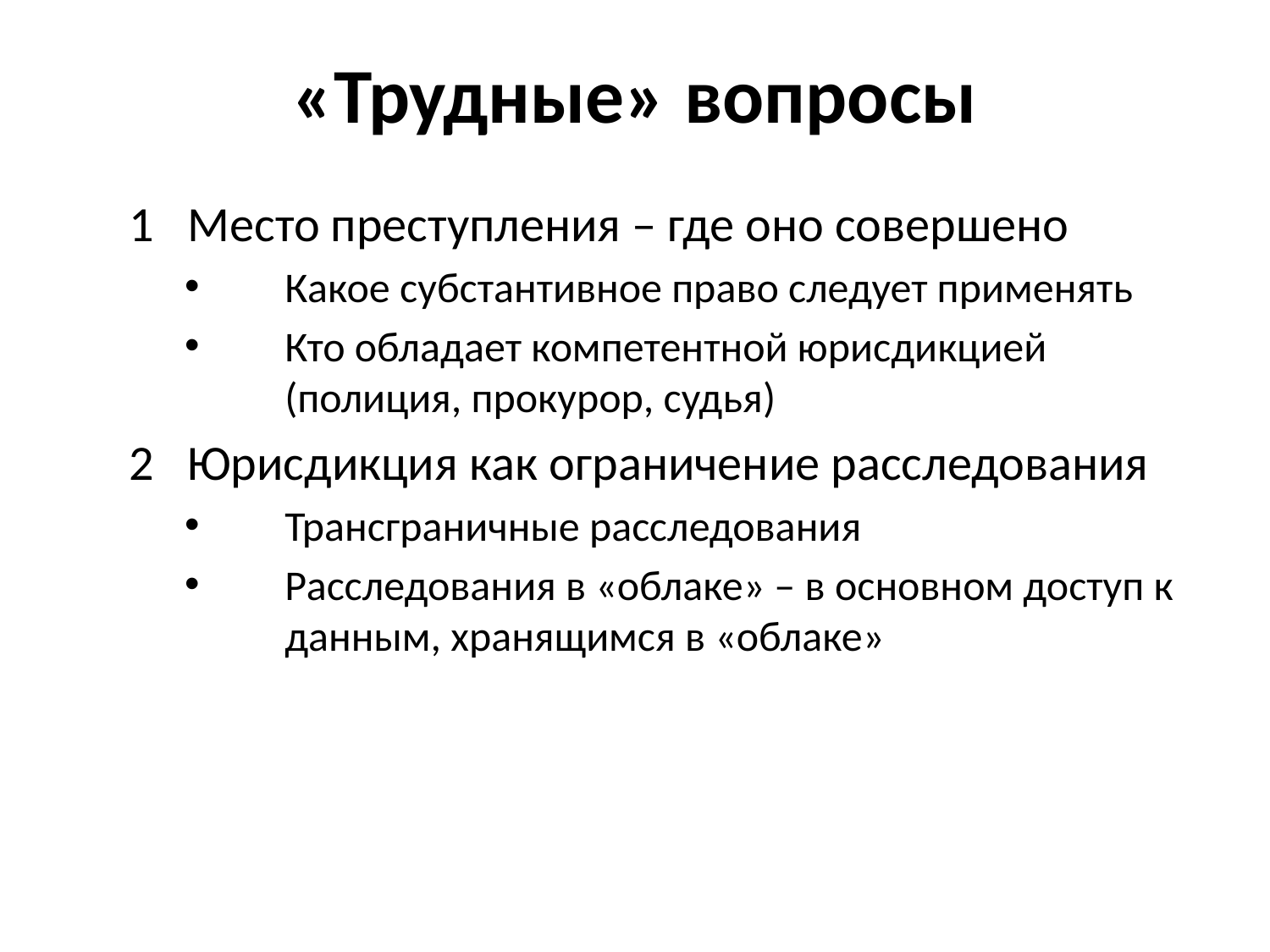

# «Трудные» вопросы
1   Место преступления – где оно совершено
Какое субстантивное право следует применять
Кто обладает компетентной юрисдикцией (полиция, прокурор, судья)
2   Юрисдикция как ограничение расследования
Трансграничные расследования
Расследования в «облаке» – в основном доступ к данным, хранящимся в «облаке»